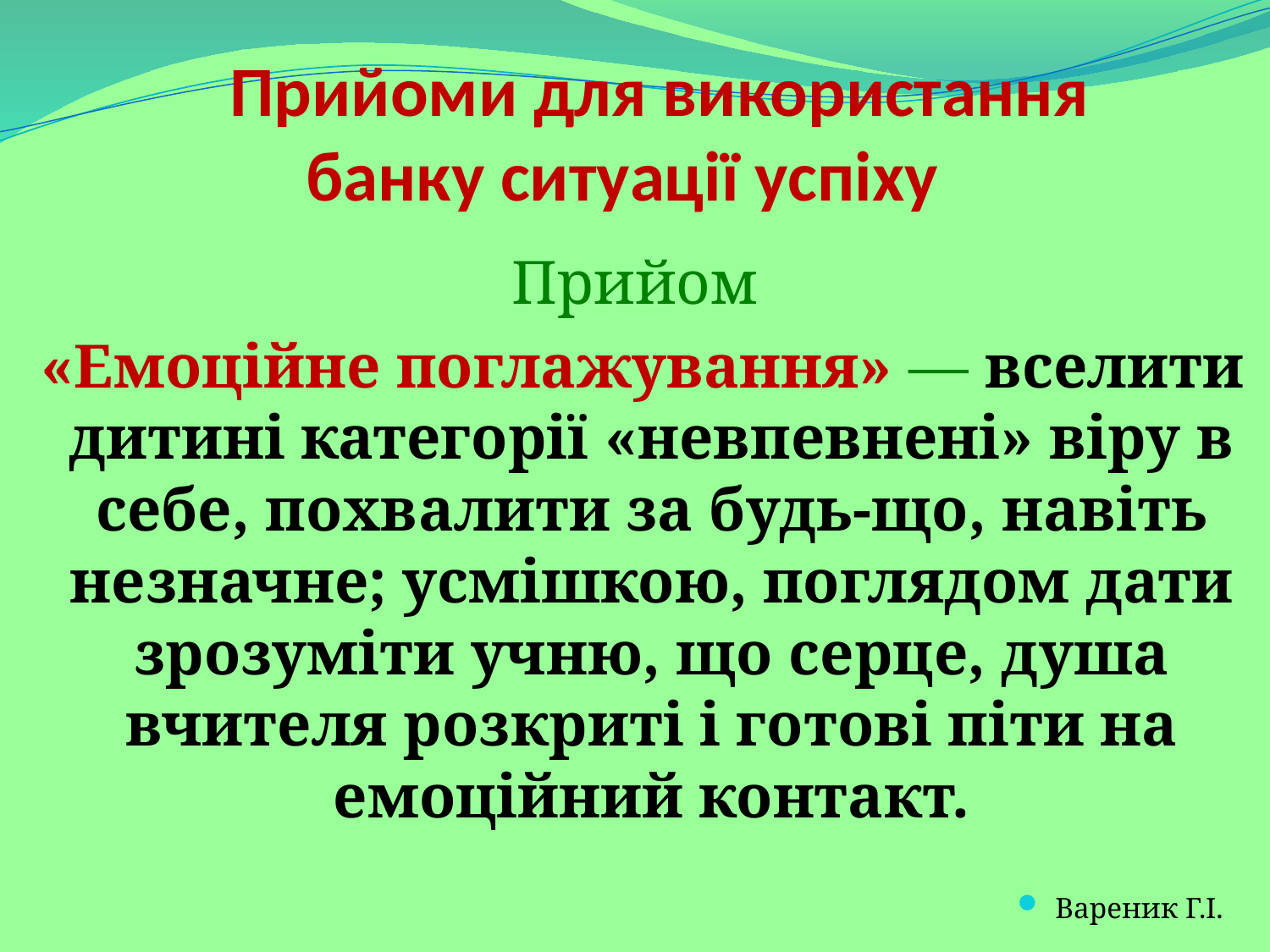

Прийоми для використання  банку ситуації успіху
Прийом
 «Емоційне поглажування» — вселити дитині категорії «невпевнені» віру в себе, похвалити за будь-що, навіть незначне; усмішкою, поглядом дати зрозуміти учню, що серце, душа вчителя розкриті і готові піти на емоційний контакт.

Вареник Г.І.